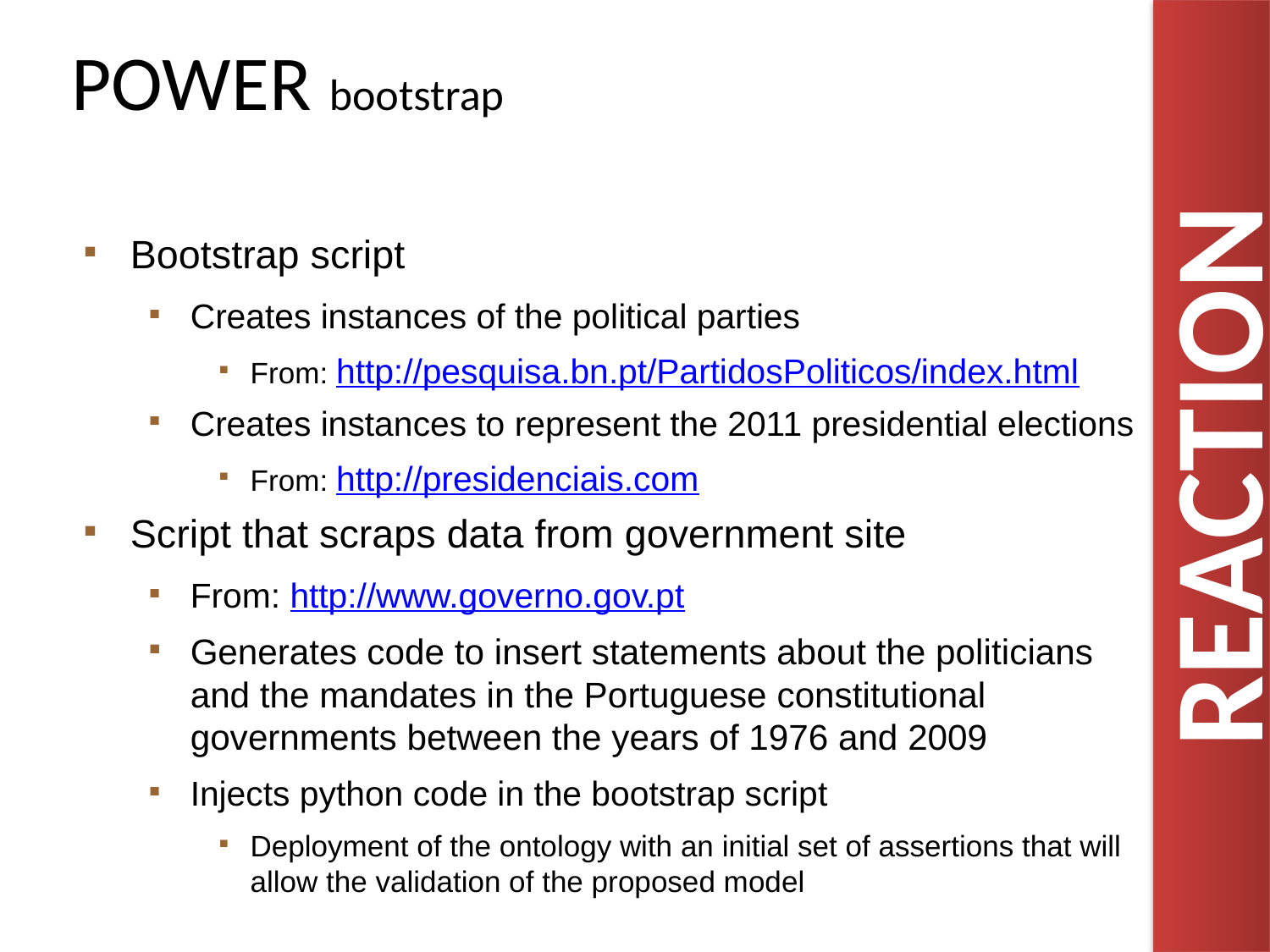

POWER bootstrap
Bootstrap script
Creates instances of the political parties
From: http://pesquisa.bn.pt/PartidosPoliticos/index.html
Creates instances to represent the 2011 presidential elections
From: http://presidenciais.com
Script that scraps data from government site
From: http://www.governo.gov.pt
Generates code to insert statements about the politicians and the mandates in the Portuguese constitutional governments between the years of 1976 and 2009
Injects python code in the bootstrap script
Deployment of the ontology with an initial set of assertions that will allow the validation of the proposed model